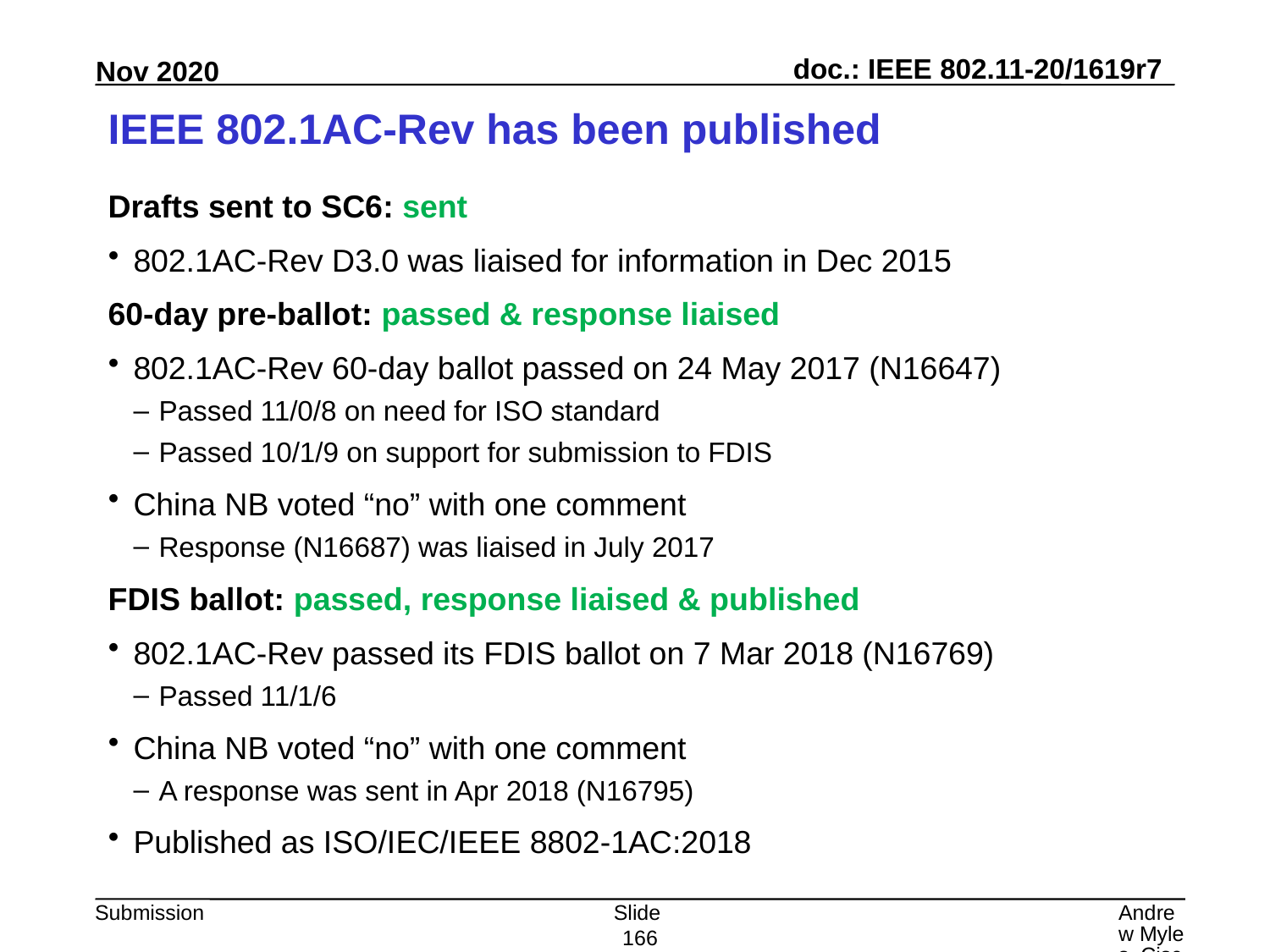

# IEEE 802.1AC-Rev has been published
Drafts sent to SC6: sent
802.1AC-Rev D3.0 was liaised for information in Dec 2015
60-day pre-ballot: passed & response liaised
802.1AC-Rev 60-day ballot passed on 24 May 2017 (N16647)
Passed 11/0/8 on need for ISO standard
Passed 10/1/9 on support for submission to FDIS
China NB voted “no” with one comment
Response (N16687) was liaised in July 2017
FDIS ballot: passed, response liaised & published
802.1AC-Rev passed its FDIS ballot on 7 Mar 2018 (N16769)
Passed 11/1/6
China NB voted “no” with one comment
A response was sent in Apr 2018 (N16795)
Published as ISO/IEC/IEEE 8802-1AC:2018

Slide 166
Andrew Myles, Cisco